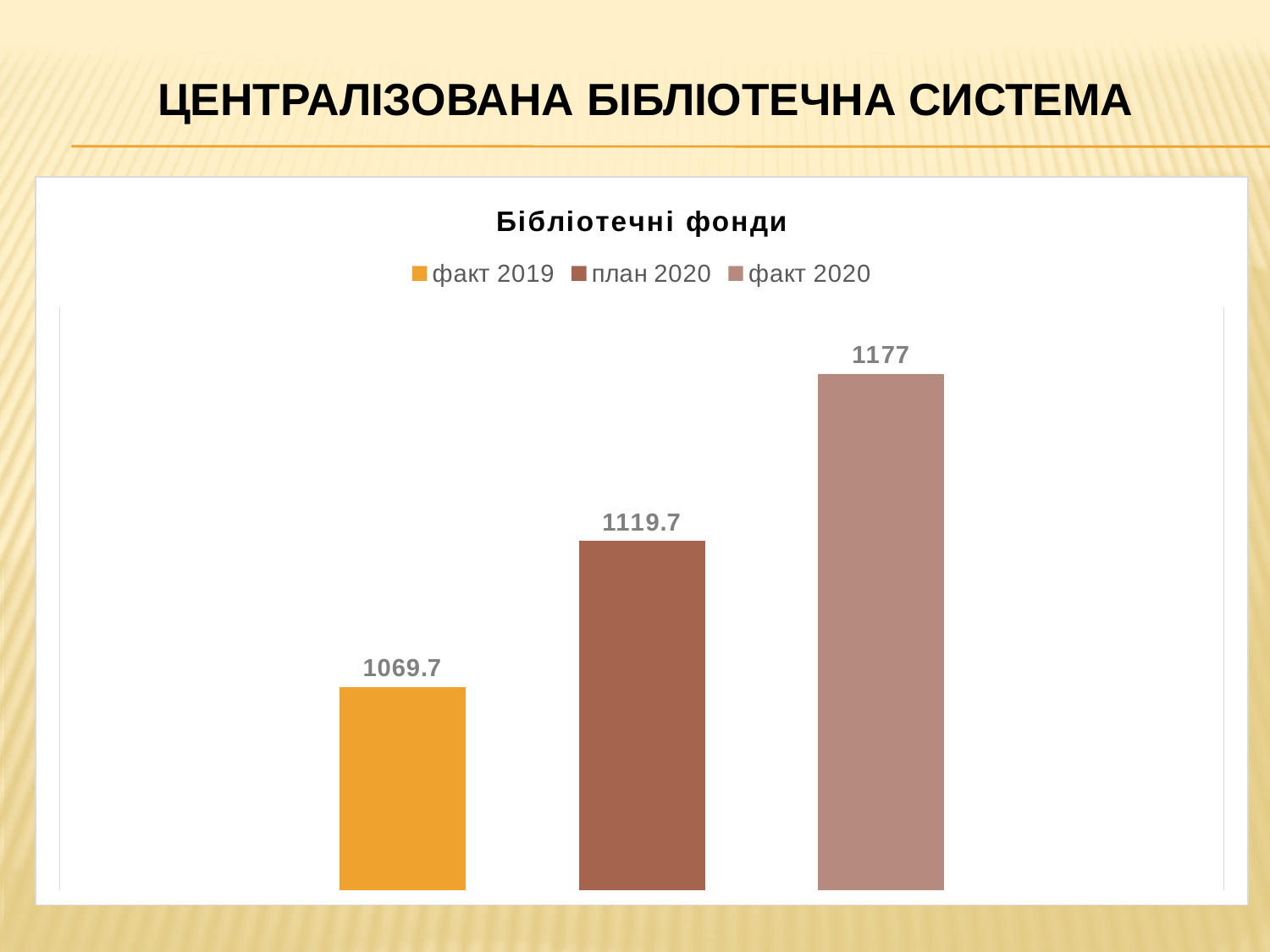

# Централізована бібліотечна система

### Chart: Бібліотечні фонди

| Category |  |  |  |
|---|---|---|---|
| Категория 1 | 1069.7 | 1119.7 | 1177.0 |